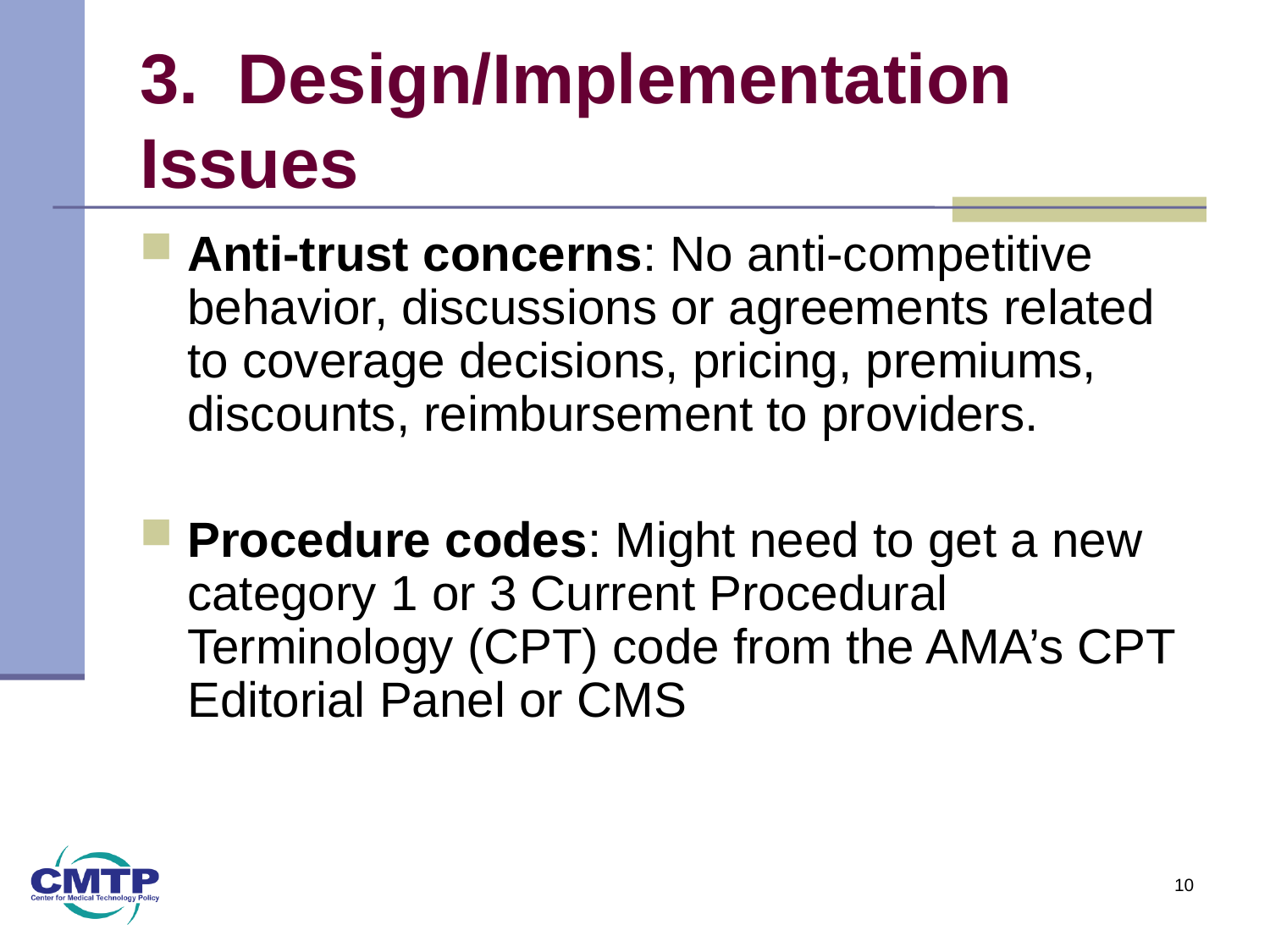

# 3.  Design/Implementation Issues
Anti-trust concerns: No anti-competitive behavior, discussions or agreements related to coverage decisions, pricing, premiums, discounts, reimbursement to providers.

Procedure codes: Might need to get a new category 1 or 3 Current Procedural Terminology (CPT) code from the AMA’s CPT Editorial Panel or CMS

10